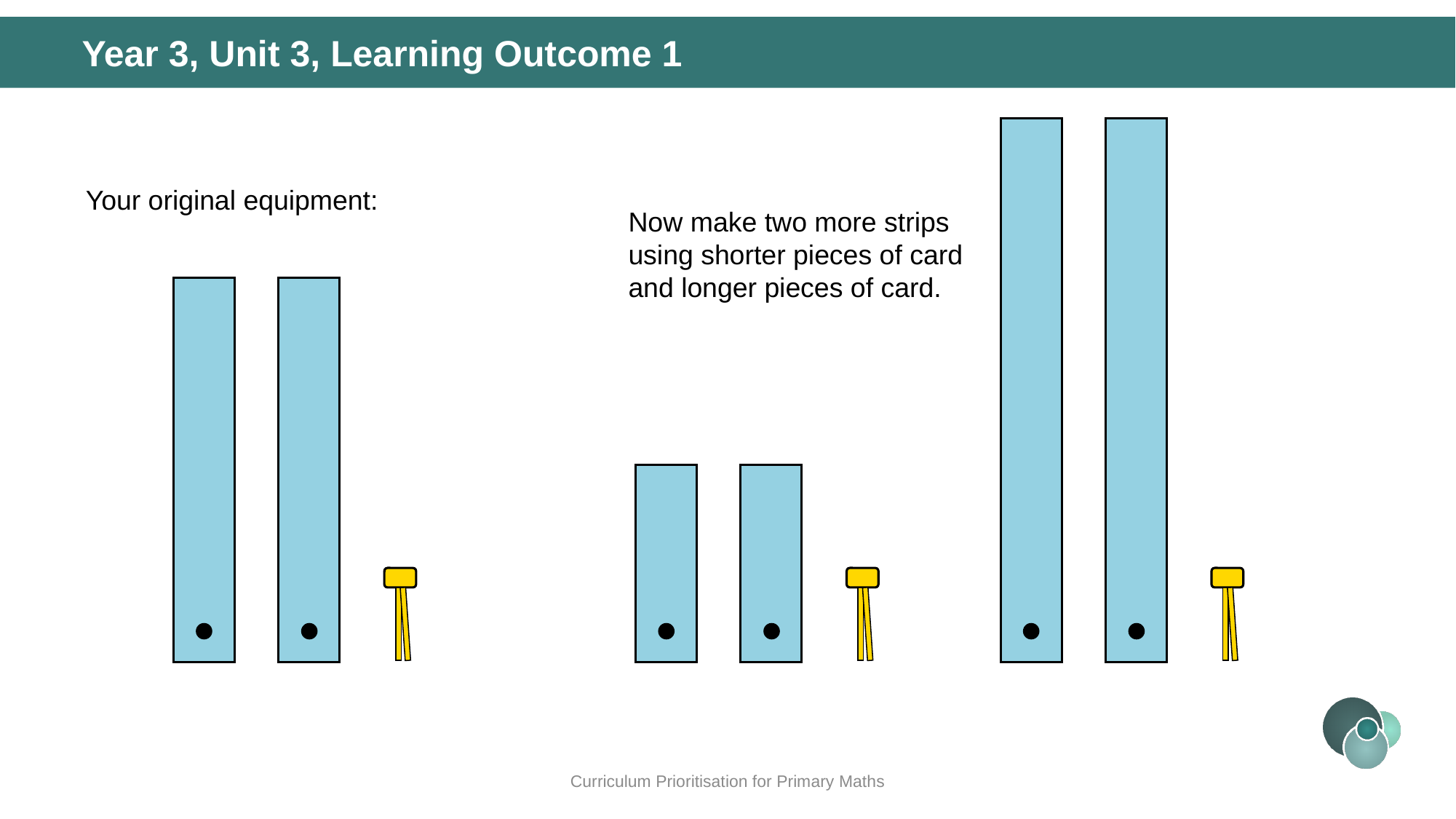

Year 3, Unit 3, Learning Outcome 1

Your original equipment:
Now make two more strips using shorter pieces of card and longer pieces of card.

Curriculum Prioritisation for Primary Maths